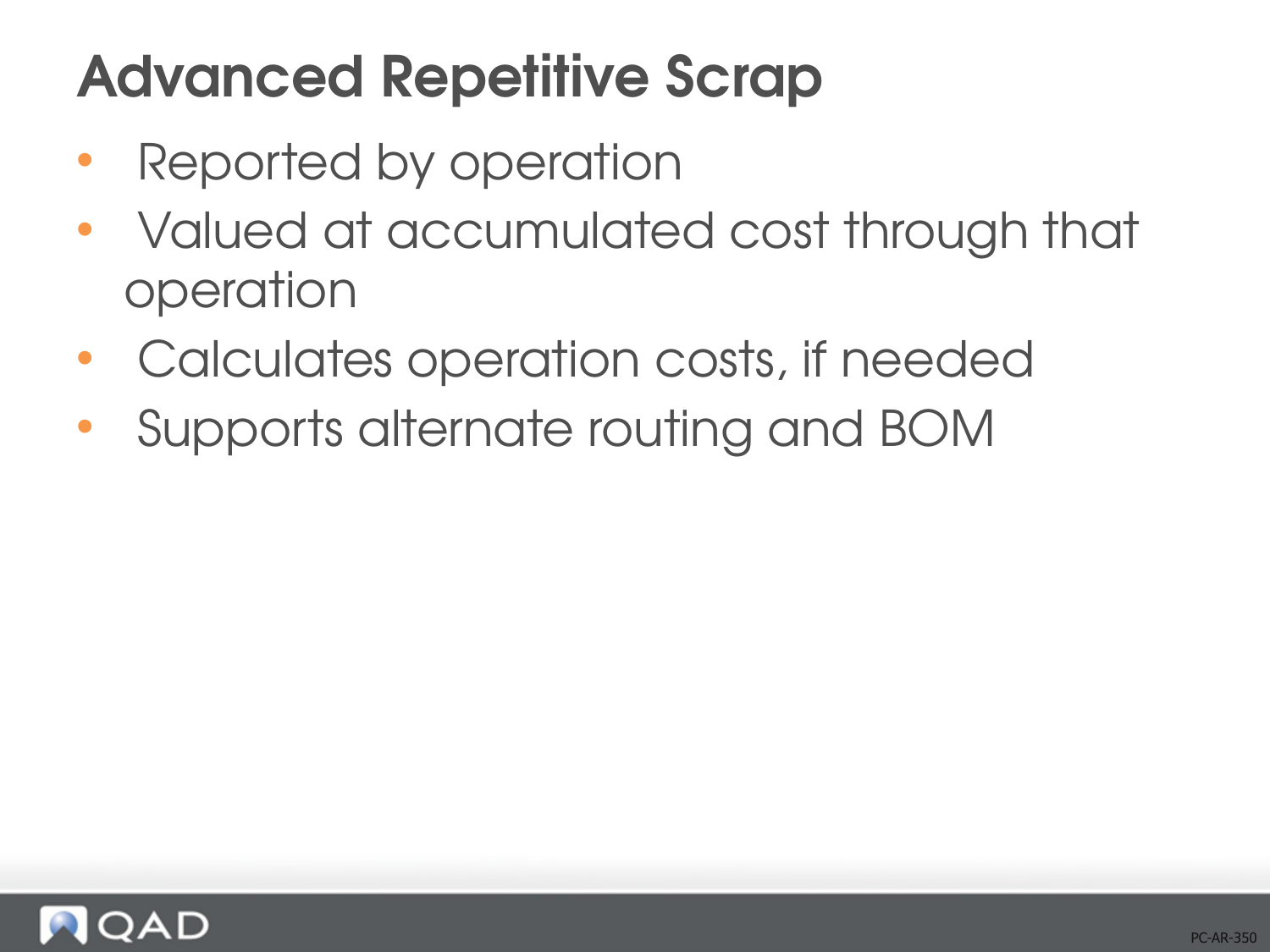

# Advanced Repetitive Scrap
 Reported by operation
 Valued at accumulated cost through that operation
 Calculates operation costs, if needed
 Supports alternate routing and BOM
PC-AR-350